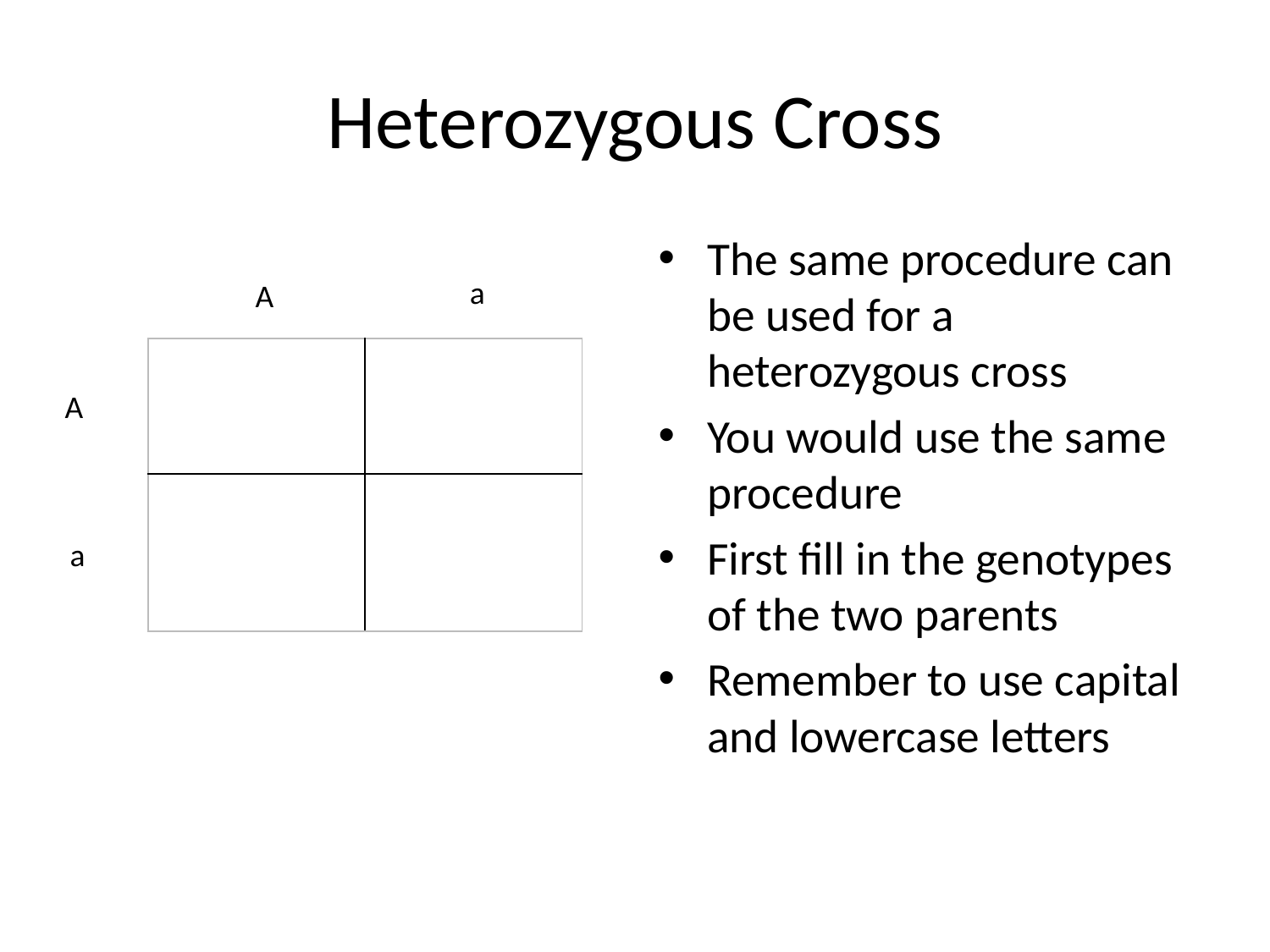

# Heterozygous Cross
The same procedure can be used for a heterozygous cross
You would use the same procedure
First fill in the genotypes of the two parents
Remember to use capital and lowercase letters
a
A
|  |  |
| --- | --- |
|  |  |
A
a